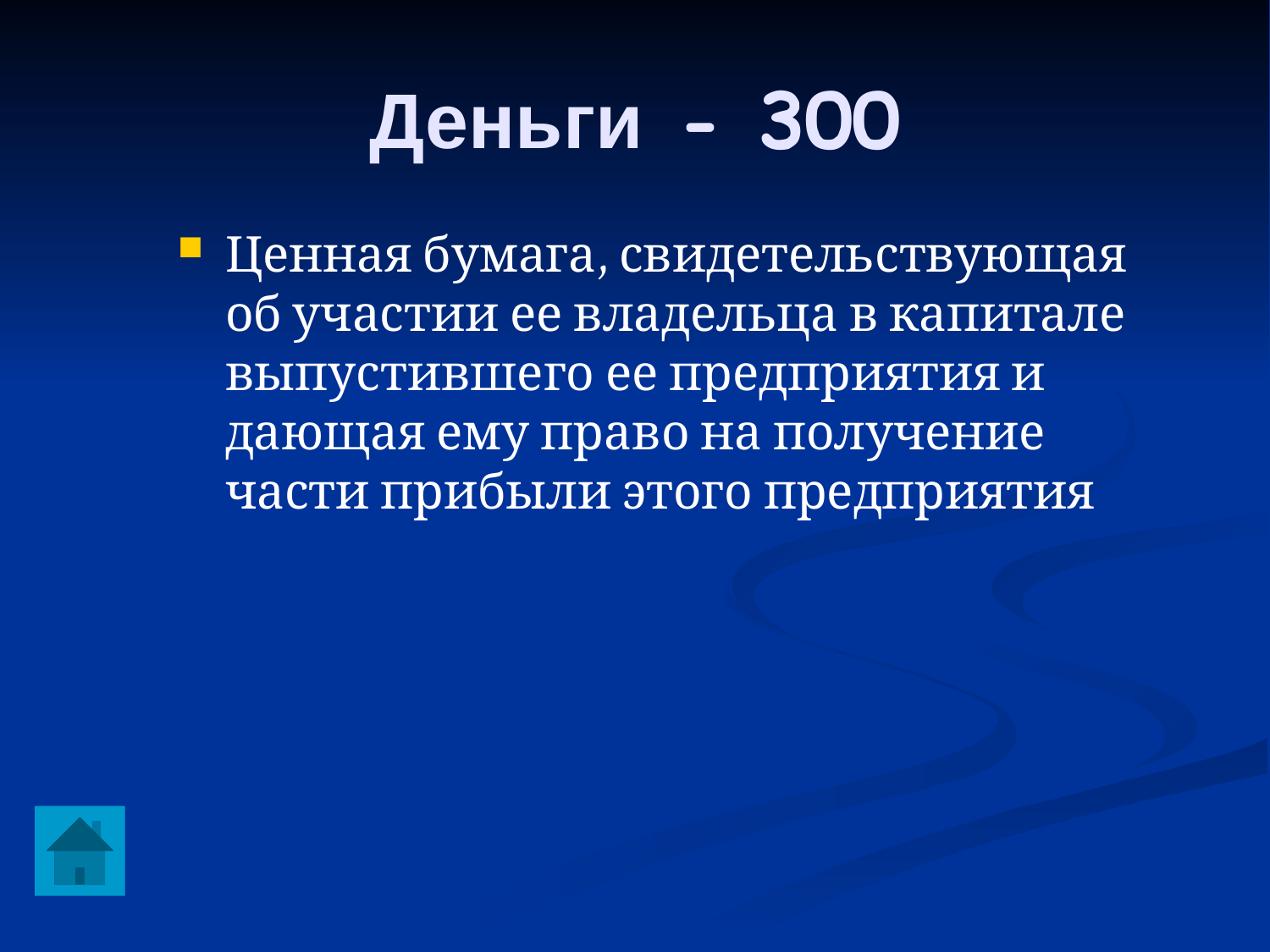

Деньги - 300
Ценная бумага, свидетельствующая об участии ее владельца в капитале выпустившего ее предприятия и дающая ему право на получение части прибыли этого предприятия